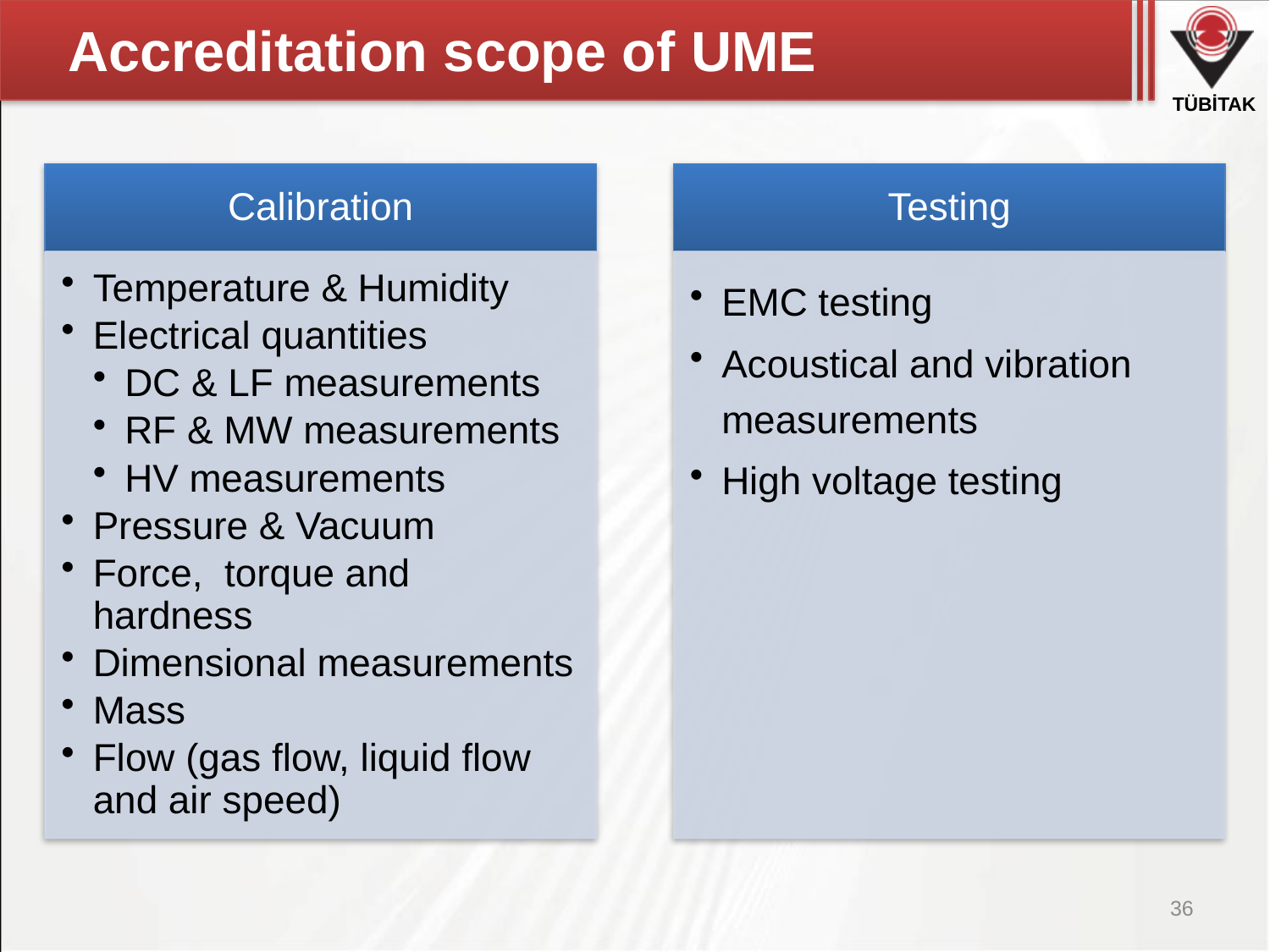

# Accreditation scope of UME
Calibration
Temperature & Humidity
Electrical quantities
DC & LF measurements
RF & MW measurements
HV measurements
Pressure & Vacuum
Force,  torque and hardness
Dimensional measurements
Mass
Flow (gas flow, liquid flow and air speed)
Testing
EMC testing
Acoustical and vibration measurements
High voltage testing
36